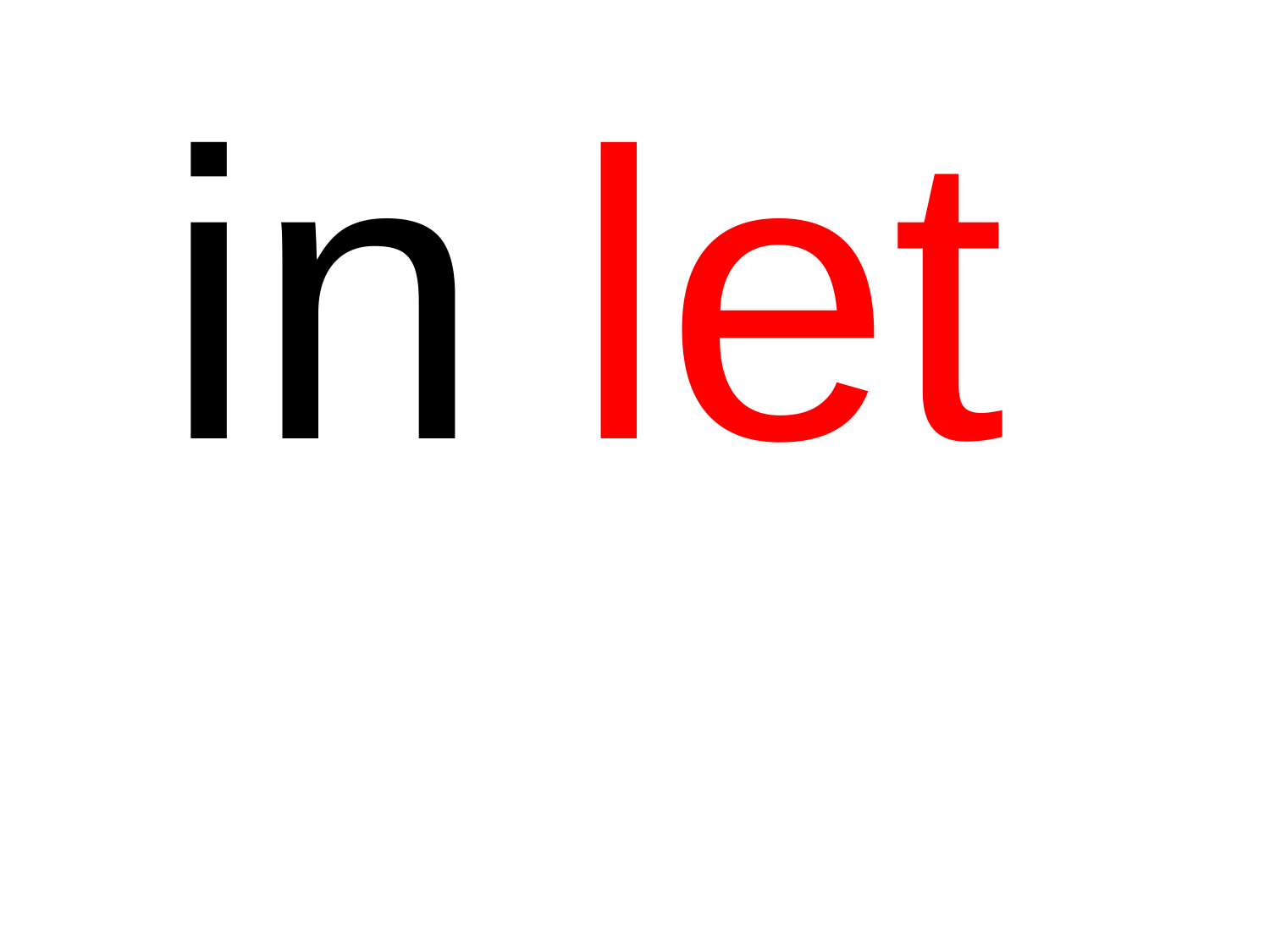

| in |
| --- |
| let |
| --- |